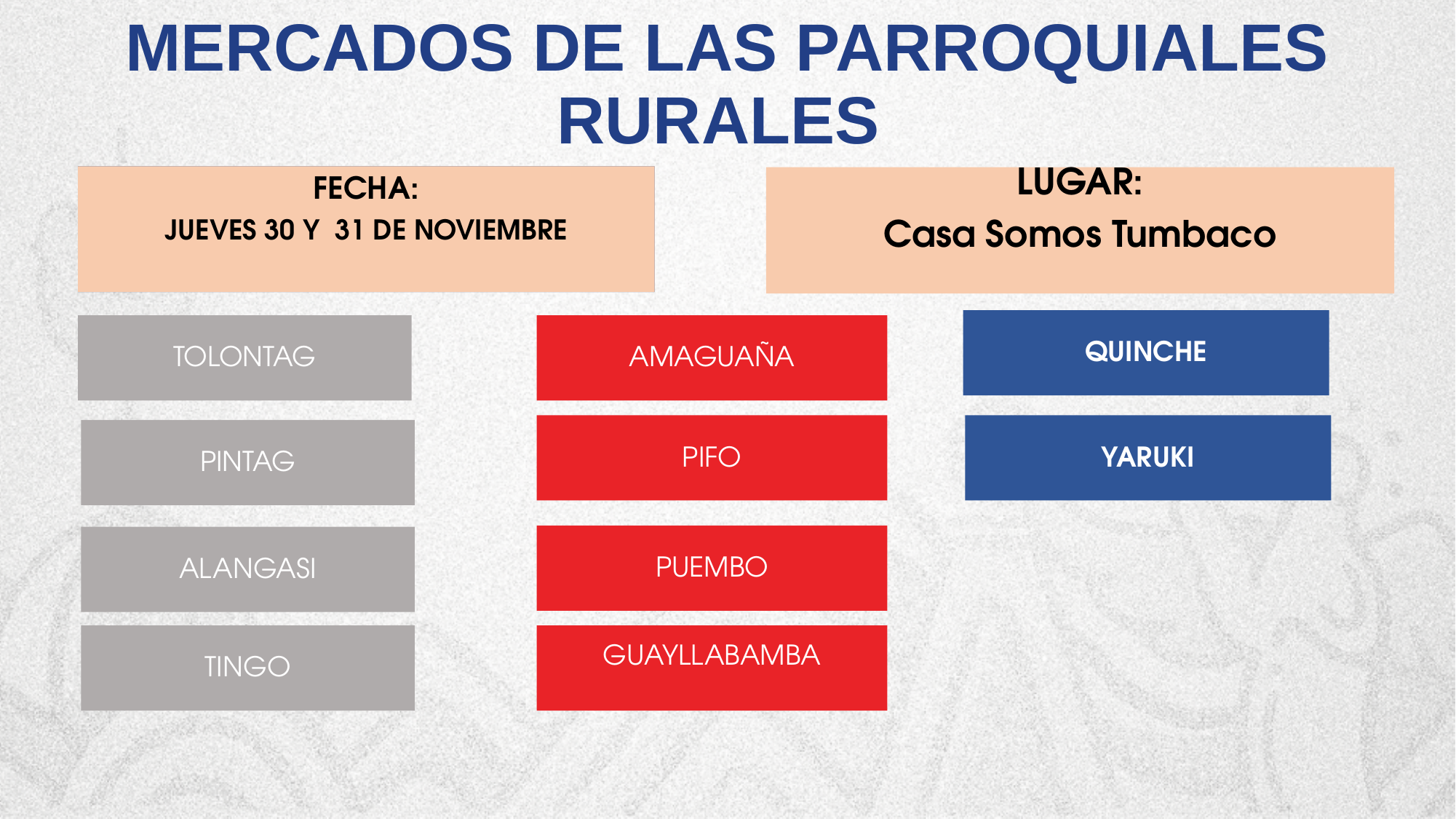

MERCADOS DE LAS PARROQUIALES RURALES

FECHA:
JUEVES 30 Y  31 DE NOVIEMBRE

LUGAR:
Casa Somos Tumbaco

QUINCHE

TOLONTAG

AMAGUAÑA

PIFO

YARUKI

PINTAG

PUEMBO

ALANGASI

GUAYLLABAMBA

TINGO